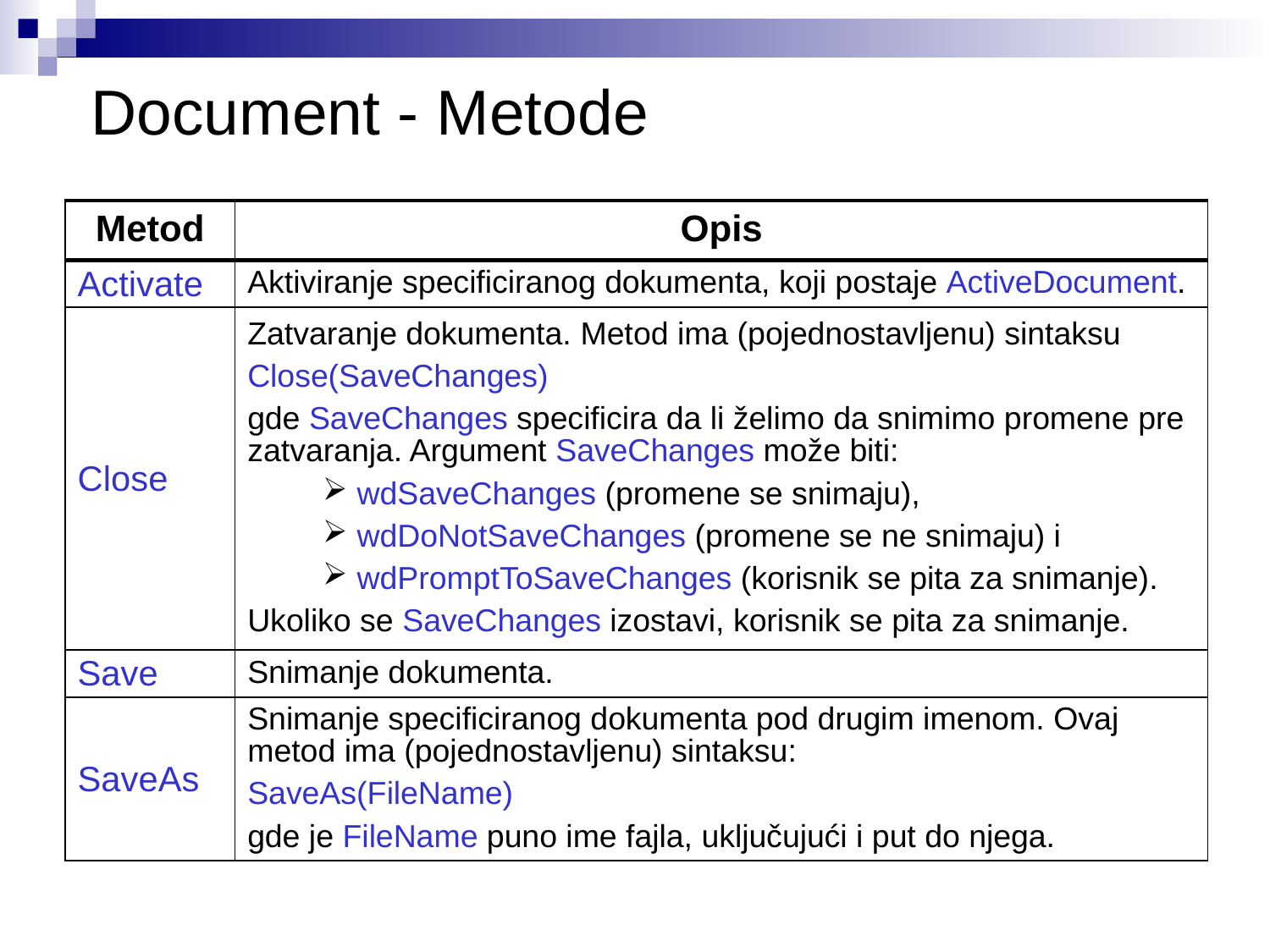

# Document - Metode
| Metod | Opis |
| --- | --- |
| Activate | Aktiviranje specificiranog dokumenta, koji postaje ActiveDocument. |
| Close | Zatvaranje dokumenta. Metod ima (pojednostavljenu) sintaksu Close(SaveChanges) gde SaveChanges specificira da li želimo da snimimo promene pre zatvaranja. Argument SaveChanges može biti: wdSaveChanges (promene se snimaju), wdDoNotSaveChanges (promene se ne snimaju) i wdPromptToSaveChanges (korisnik se pita za snimanje). Ukoliko se SaveChanges izostavi, korisnik se pita za snimanje. |
| Save | Snimanje dokumenta. |
| SaveAs | Snimanje specificiranog dokumenta pod drugim imenom. Ovaj metod ima (pojednostavljenu) sintaksu: SaveAs(FileName) gde je FileName puno ime fajla, uključujući i put do njega. |